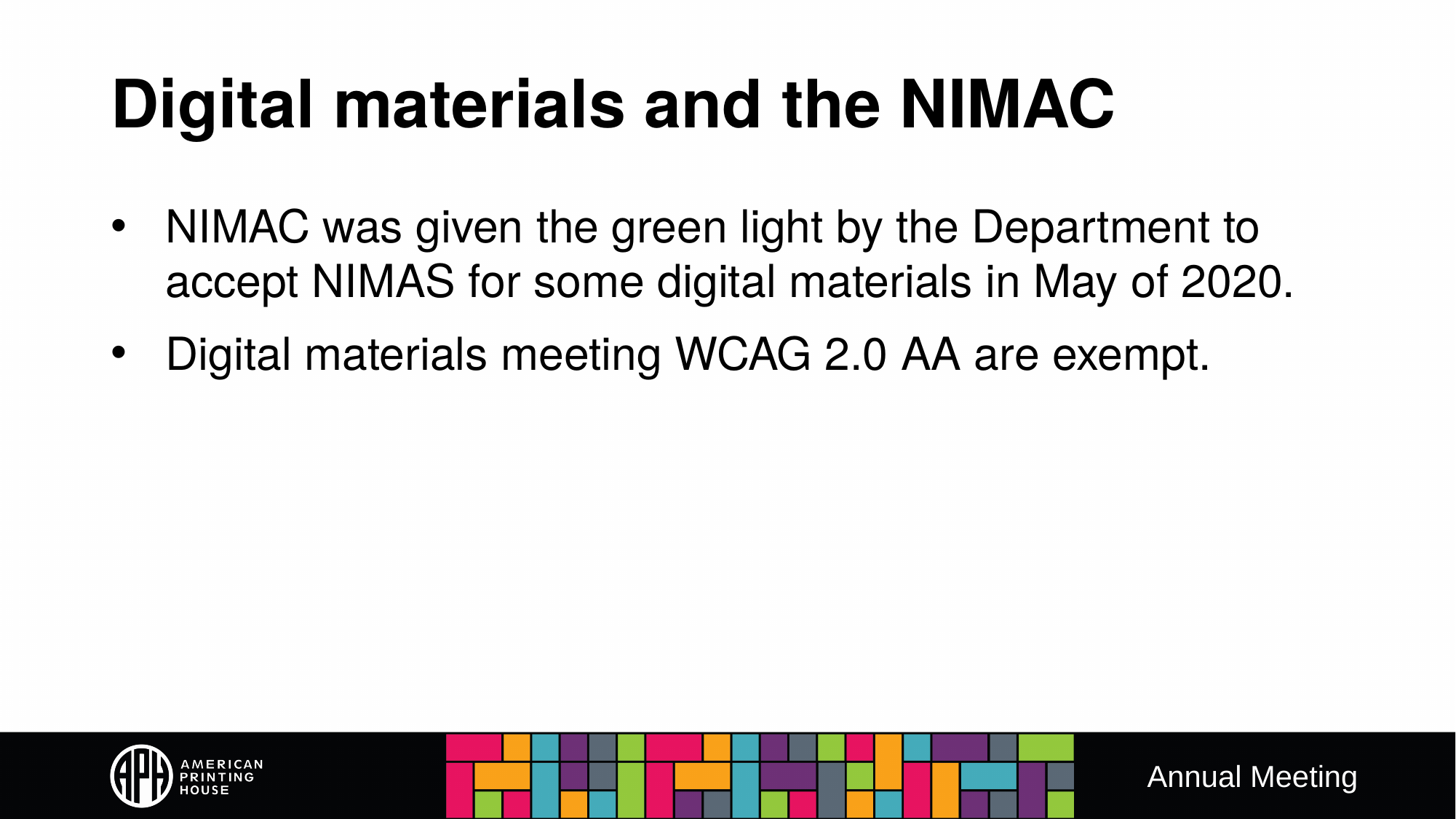

# Digital materials and the NIMAC
NIMAC was given the green light by the Department to accept NIMAS for some digital materials in May of 2020.
Digital materials meeting WCAG 2.0 AA are exempt.